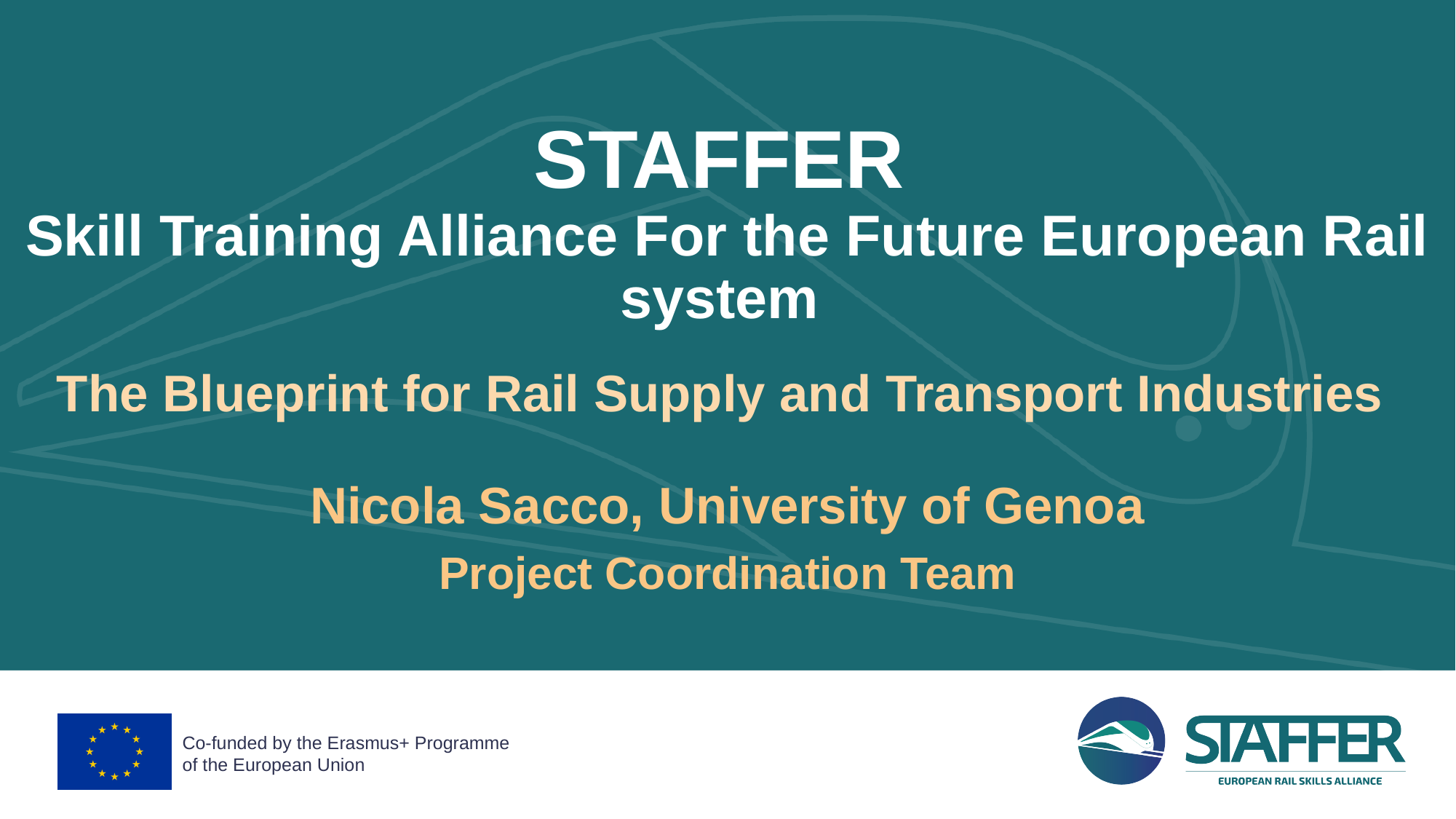

# STAFFER Skill Training Alliance For the Future European Rail system
The Blueprint for Rail Supply and Transport Industries

Nicola Sacco, University of Genoa
Project Coordination Team